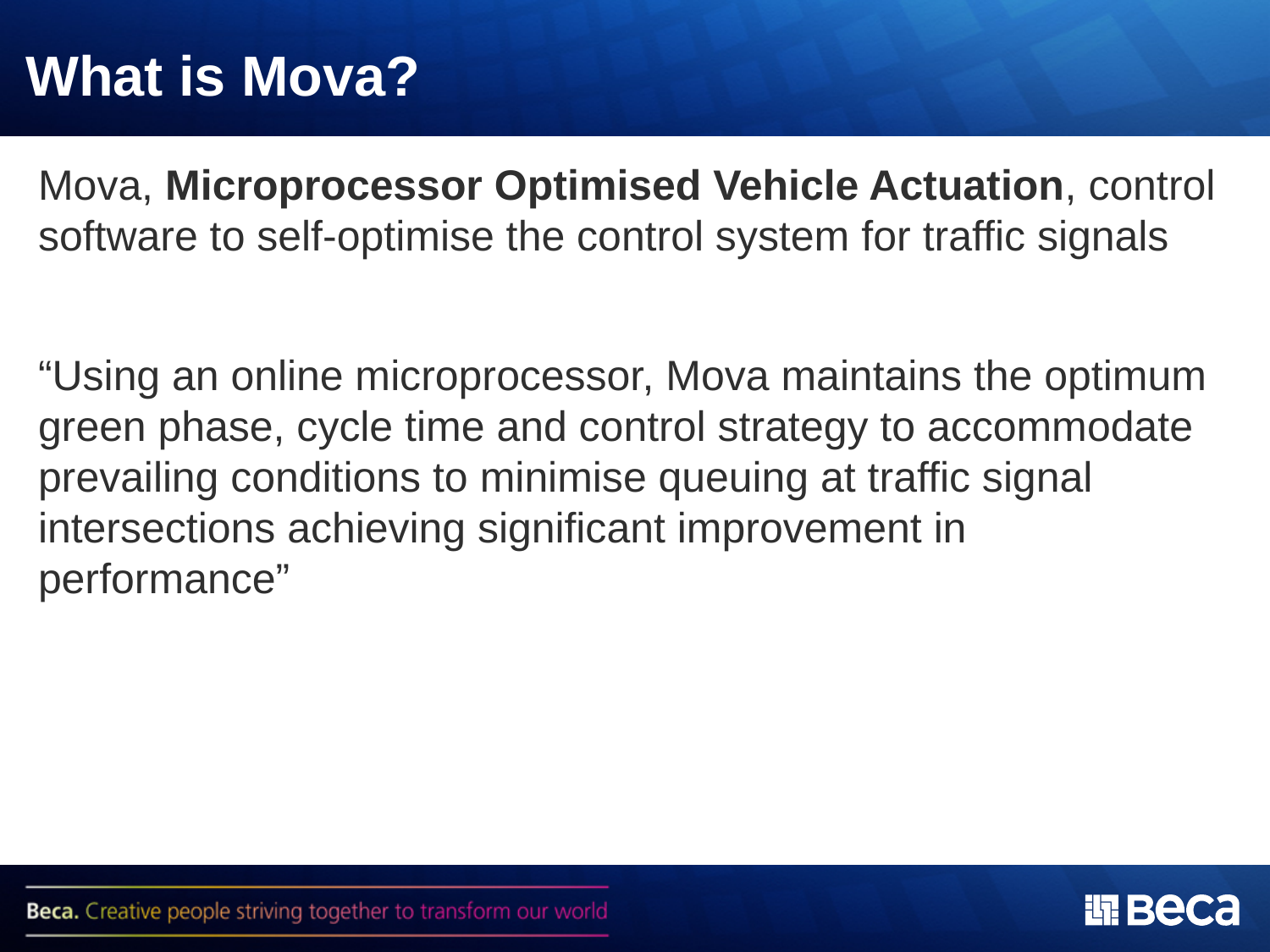

# What is Mova?
Mova, Microprocessor Optimised Vehicle Actuation, control software to self-optimise the control system for traffic signals

“Using an online microprocessor, Mova maintains the optimum green phase, cycle time and control strategy to accommodate prevailing conditions to minimise queuing at traffic signal intersections achieving significant improvement in performance”